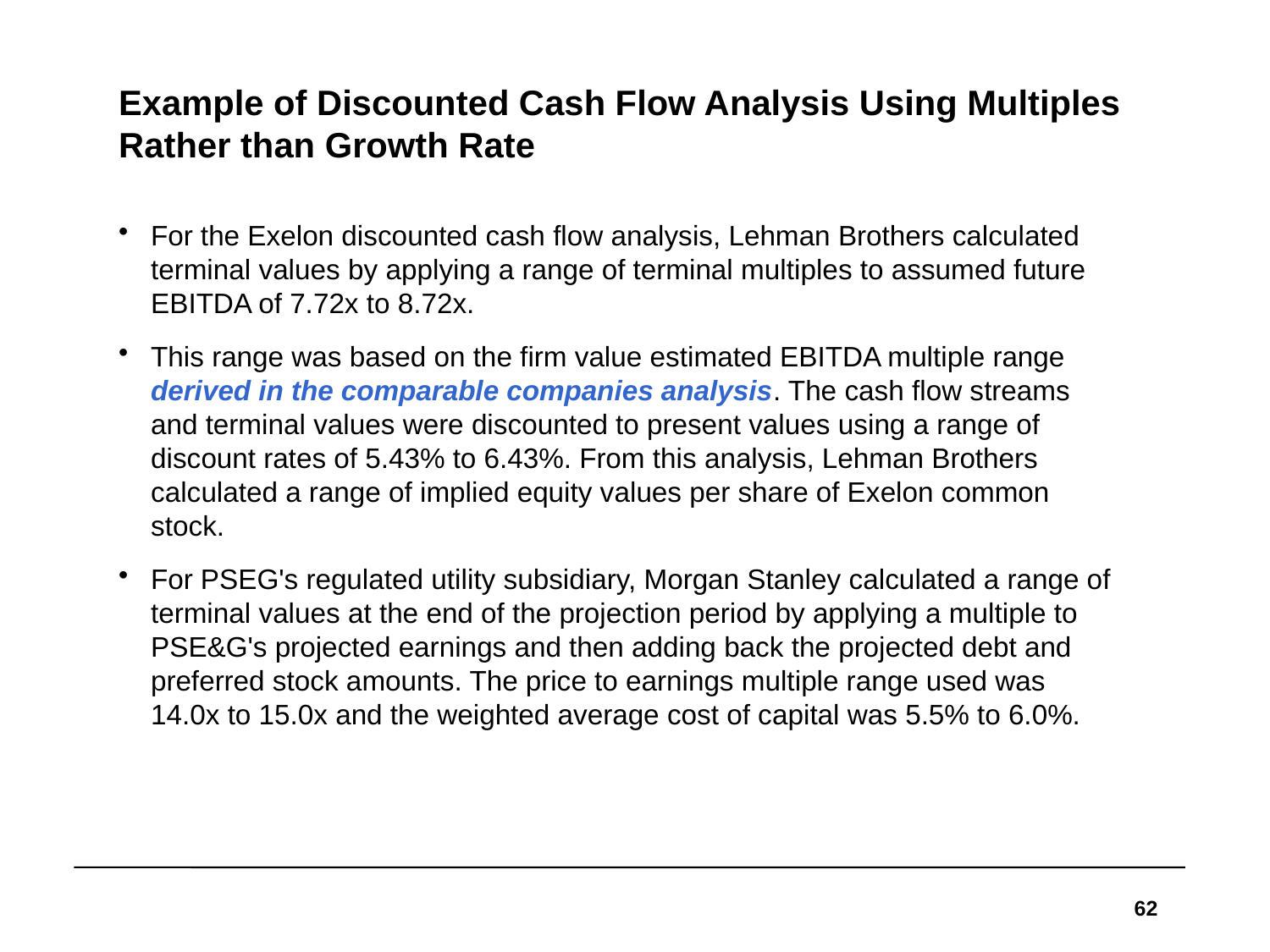

# Example of Discounted Cash Flow Analysis Using Multiples Rather than Growth Rate
For the Exelon discounted cash flow analysis, Lehman Brothers calculated terminal values by applying a range of terminal multiples to assumed future EBITDA of 7.72x to 8.72x.
This range was based on the firm value estimated EBITDA multiple range derived in the comparable companies analysis. The cash flow streams and terminal values were discounted to present values using a range of discount rates of 5.43% to 6.43%. From this analysis, Lehman Brothers calculated a range of implied equity values per share of Exelon common stock.
For PSEG's regulated utility subsidiary, Morgan Stanley calculated a range of terminal values at the end of the projection period by applying a multiple to PSE&G's projected earnings and then adding back the projected debt and preferred stock amounts. The price to earnings multiple range used was 14.0x to 15.0x and the weighted average cost of capital was 5.5% to 6.0%.